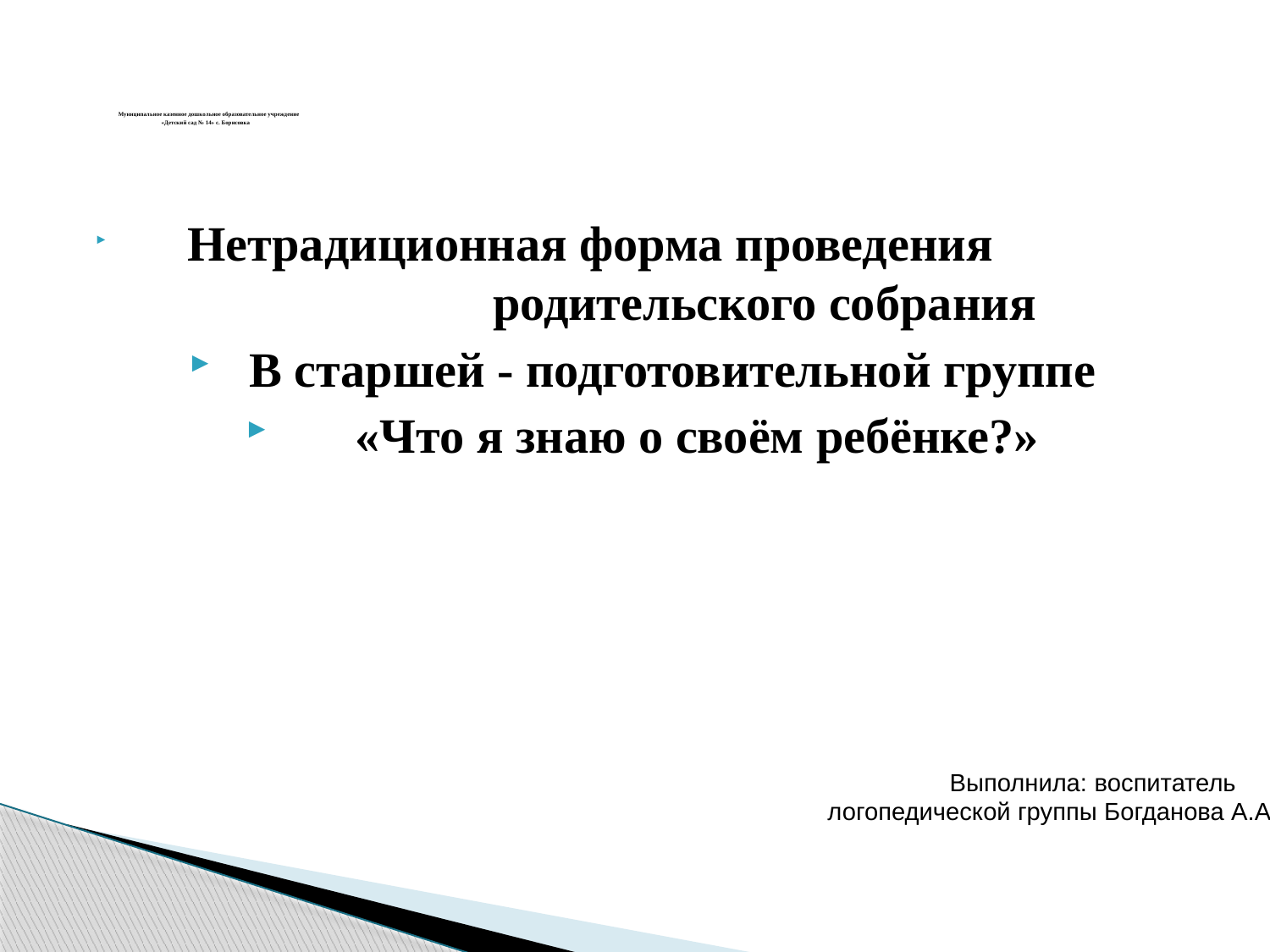

# Муниципальное казенное дошкольное образовательное учреждение «Детский сад № 14» с. Борисовка
        Нетрадиционная форма проведения                                  родительского собрания
  В старшей - подготовительной группе
      «Что я знаю о своём ребёнке?»
                                                                                                                             Выполнила: воспитатель
                                                                                 логопедической группы Богданова А.А.